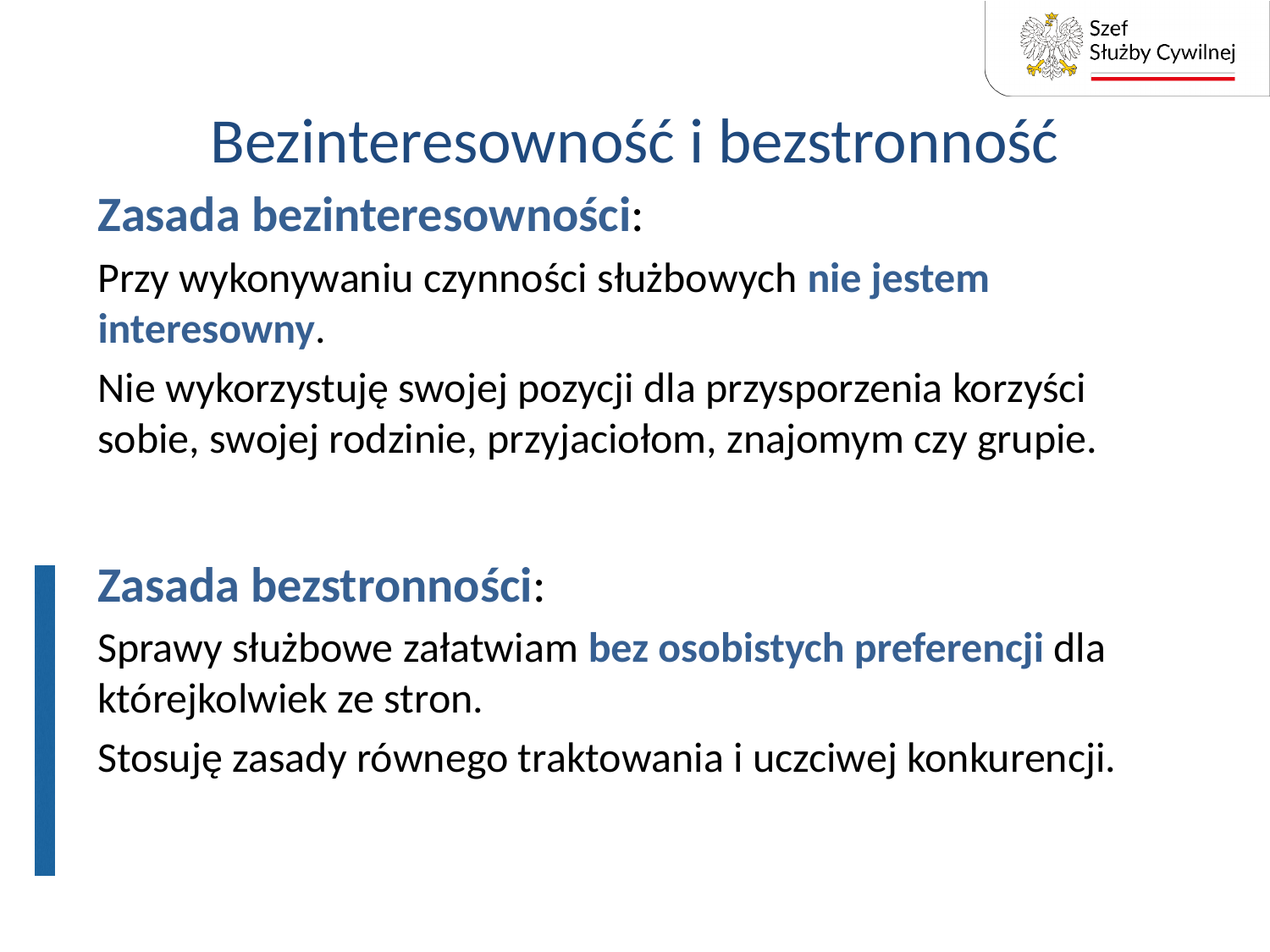

# Bezinteresowność i bezstronność
Zasada bezinteresowności:
Przy wykonywaniu czynności służbowych nie jestem interesowny.
Nie wykorzystuję swojej pozycji dla przysporzenia korzyści sobie, swojej rodzinie, przyjaciołom, znajomym czy grupie.

Zasada bezstronności:
Sprawy służbowe załatwiam bez osobistych preferencji dla którejkolwiek ze stron.
Stosuję zasady równego traktowania i uczciwej konkurencji.